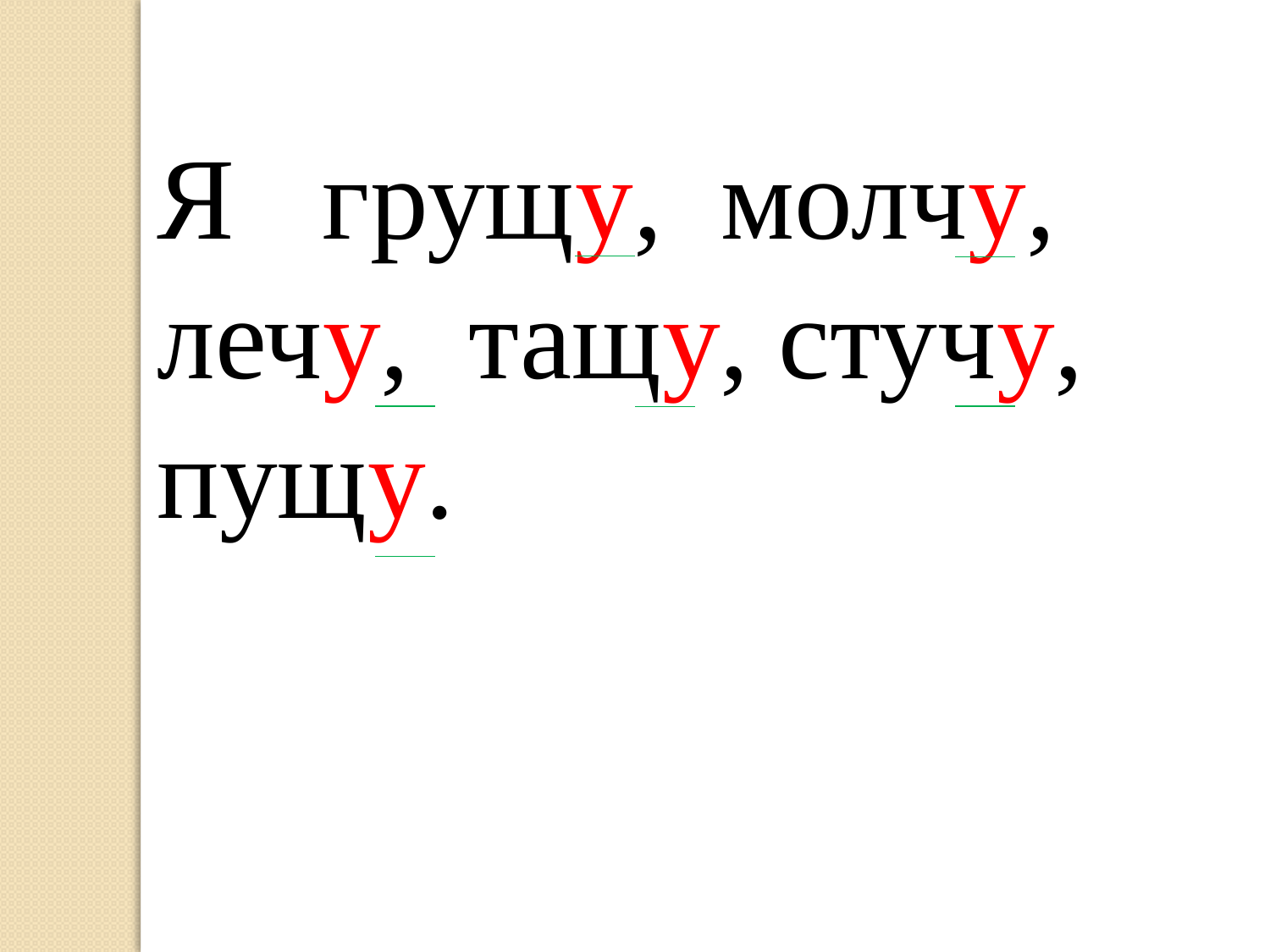

Я   грущу,  молчу, лечу,  тащу, стучу,   пущу.